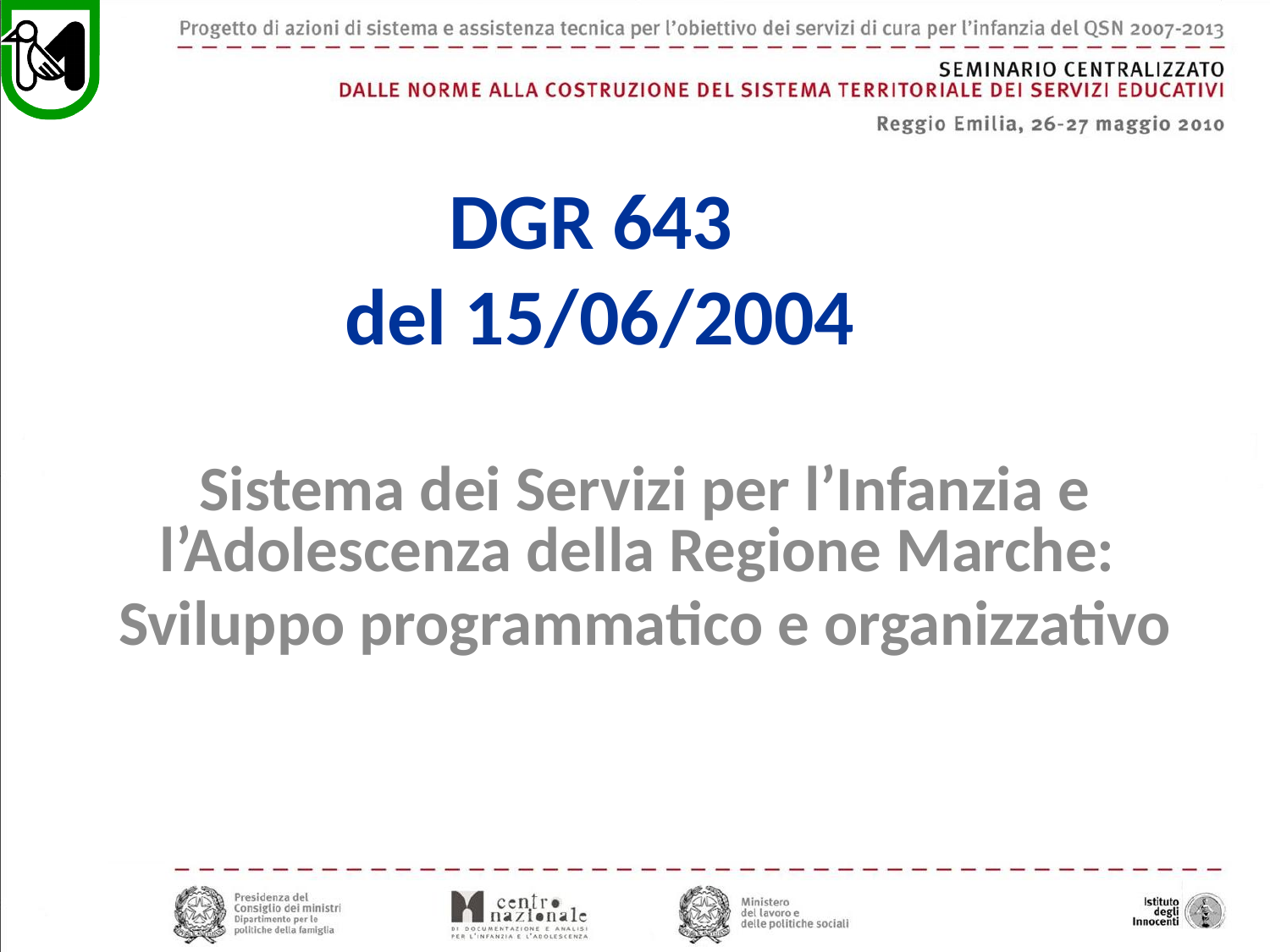

DGR 643
del 15/06/2004
Sistema dei Servizi per l’Infanzia e l’Adolescenza della Regione Marche:
Sviluppo programmatico e organizzativo